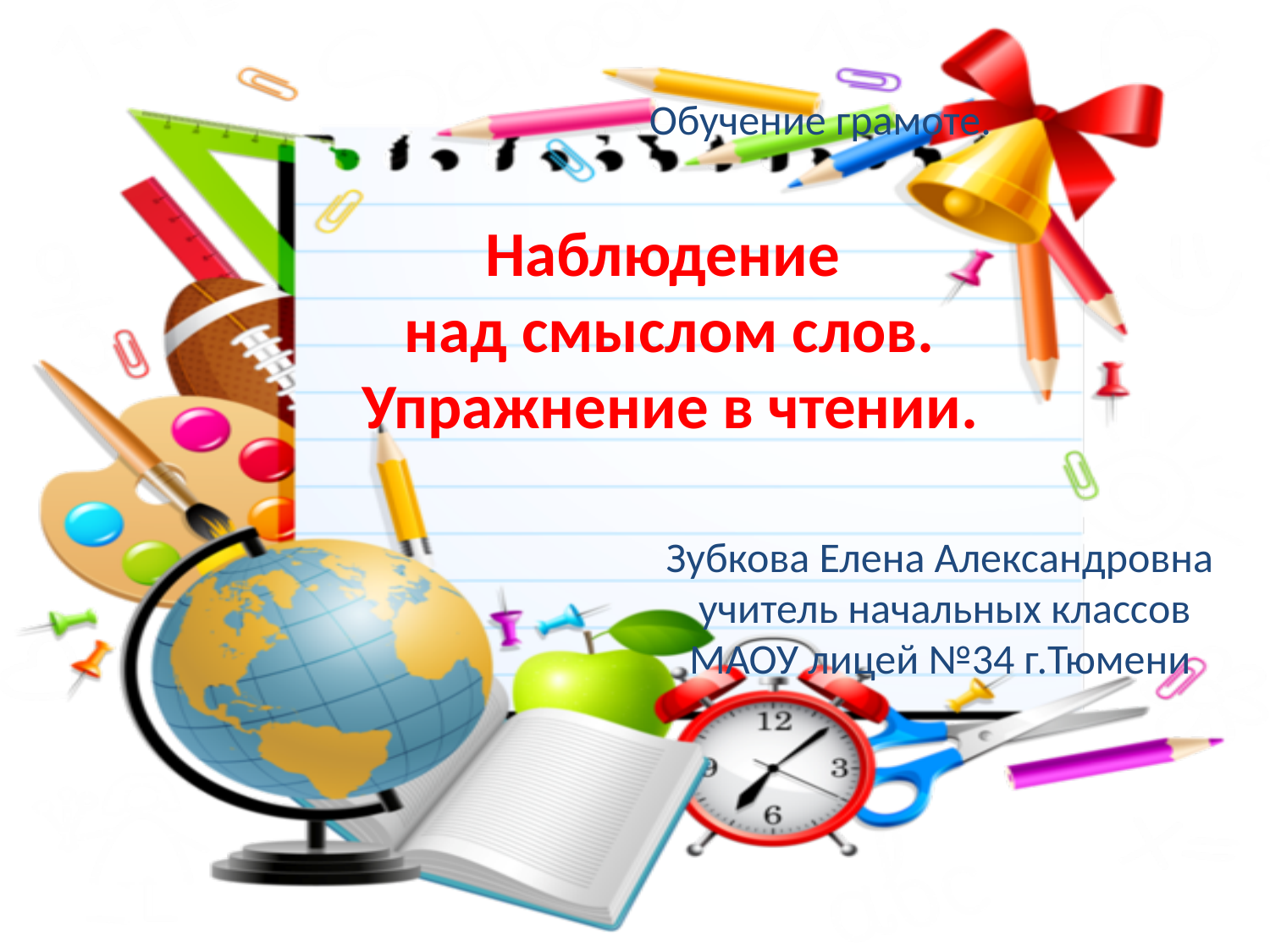

Обучение грамоте.
Наблюдение
над смыслом слов.
Упражнение в чтении.
# Зубкова Елена Александровна учитель начальных классов МАОУ лицей №34 г.Тюмени